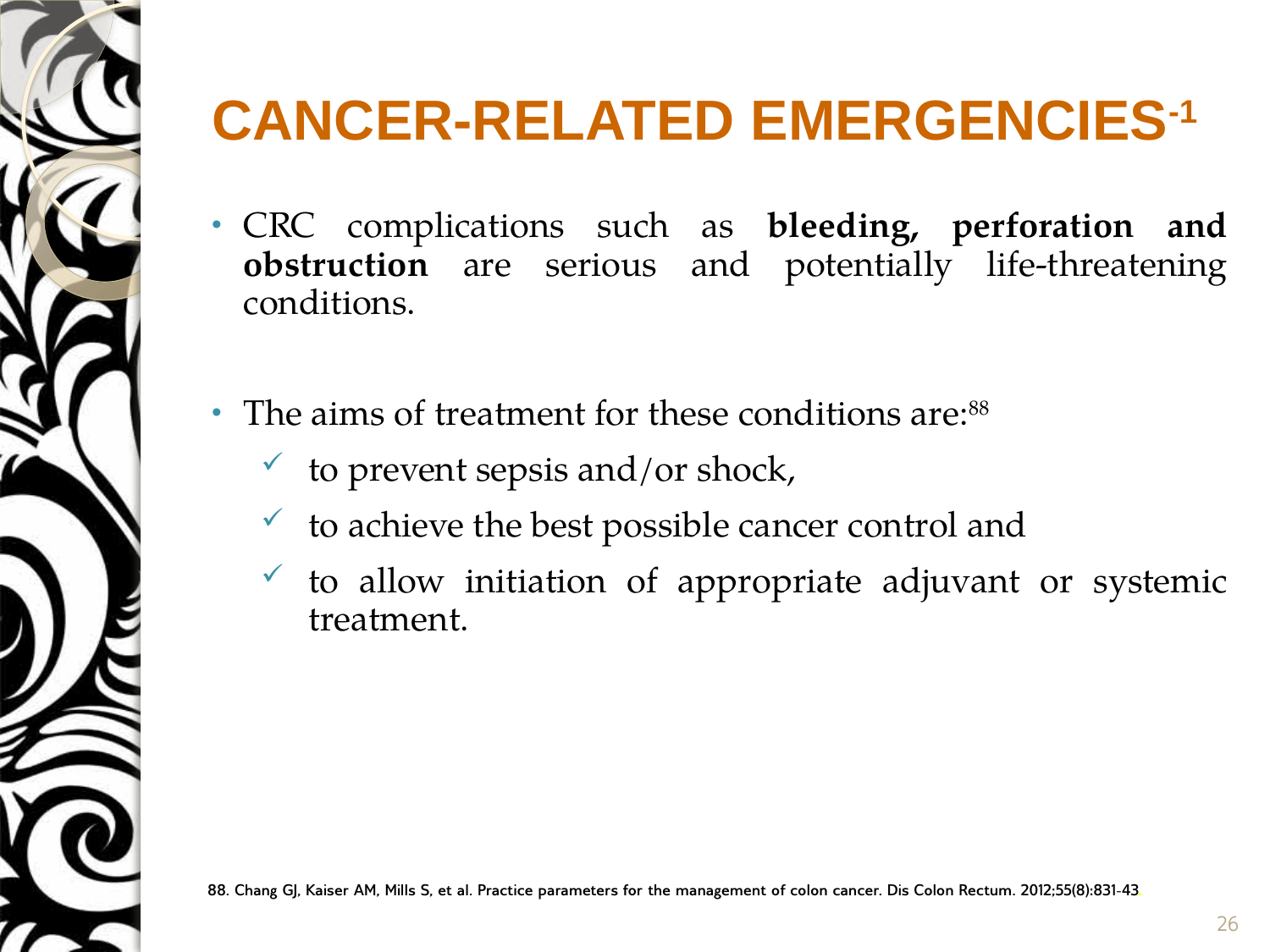

# CANCER-RELATED EMERGENCIES-1
CRC complications such as bleeding, perforation and obstruction are serious and potentially life-threatening conditions.

The aims of treatment for these conditions are:88
to prevent sepsis and/or shock,
to achieve the best possible cancer control and
to allow initiation of appropriate adjuvant or systemic treatment.
88. Chang GJ, Kaiser AM, Mills S, et al. Practice parameters for the management of colon cancer. Dis Colon Rectum. 2012;55(8):831-43.
26